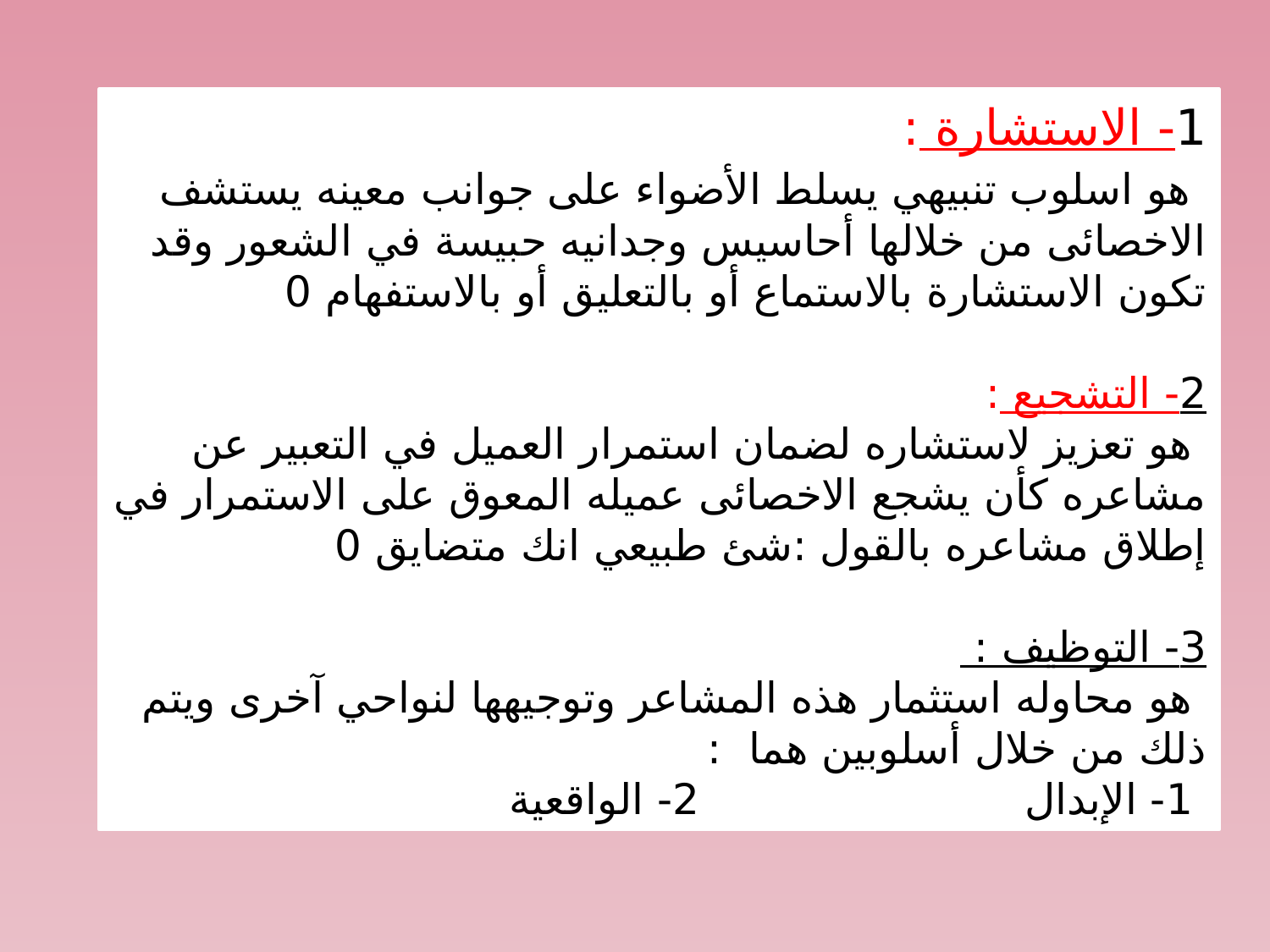

1- الاستشارة :
 هو اسلوب تنبيهي يسلط الأضواء على جوانب معينه يستشف الاخصائى من خلالها أحاسيس وجدانيه حبيسة في الشعور وقد تكون الاستشارة بالاستماع أو بالتعليق أو بالاستفهام 0

2- التشجيع :
 هو تعزيز لاستشاره لضمان استمرار العميل في التعبير عن مشاعره كأن يشجع الاخصائى عميله المعوق على الاستمرار في إطلاق مشاعره بالقول :شئ طبيعي انك متضايق 0

3- التوظيف :
 هو محاوله استثمار هذه المشاعر وتوجيهها لنواحي آخرى ويتم ذلك من خلال أسلوبين هما  :
 1- الإبدال                        2- الواقعية